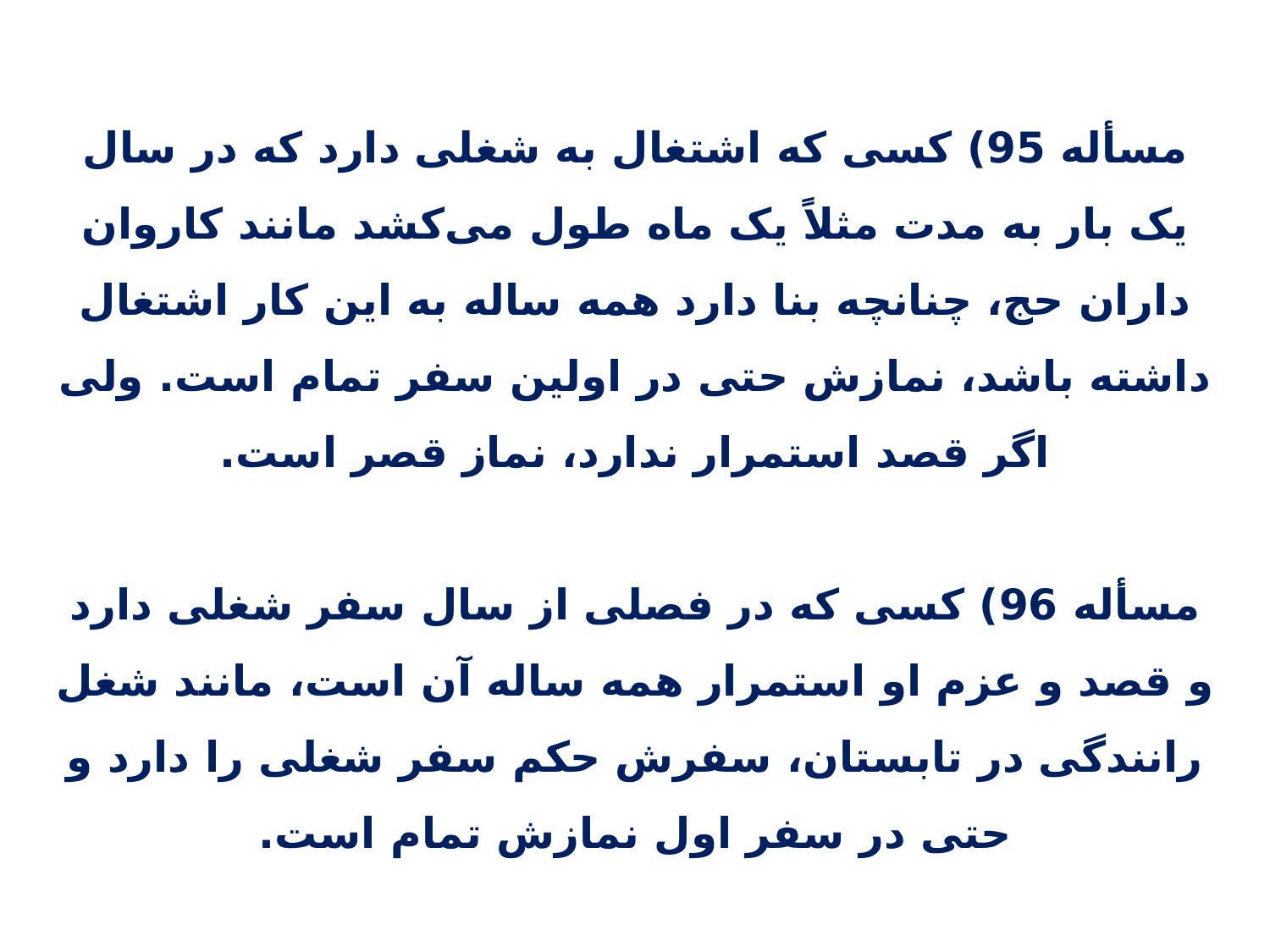

مسأله 95) کسی که اشتغال به شغلی دارد که در سال یک بار به مدت مثلاً یک ماه طول می‌کشد مانند کاروان داران حج، چنانچه بنا دارد همه ساله به این کار اشتغال داشته باشد، نمازش حتی در اولین سفر تمام است. ولی اگر قصد استمرار ندارد، نماز قصر است.

مسأله 96) کسی که در فصلی از سال سفر شغلی دارد و قصد و عزم او استمرار همه ساله آن است، مانند شغل رانندگی در تابستان، سفرش حکم سفر شغلی را دارد و حتی در سفر اول نمازش تمام است.